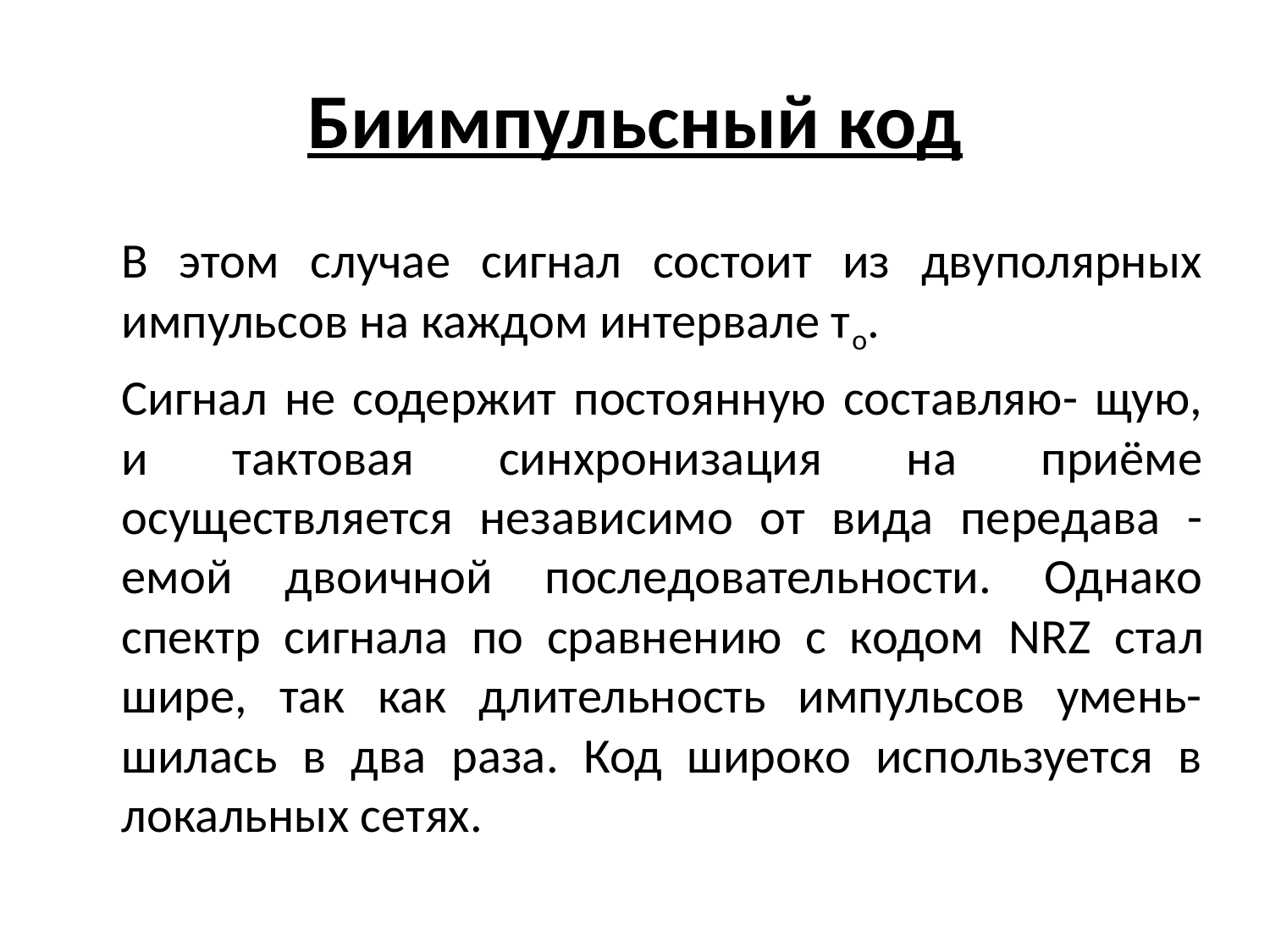

# Биимпульсный код
	В этом случае сигнал состоит из двуполярных импульсов на каждом интервале то.
	Сигнал не содержит постоянную составляю- щую, и тактовая синхронизация на приёме осуществляется независимо от вида передава -емой двоичной последовательности. Однако спектр сигнала по сравнению с кодом NRZ стал шире, так как длительность импульсов умень- шилась в два раза. Код широко используется в локальных сетях.